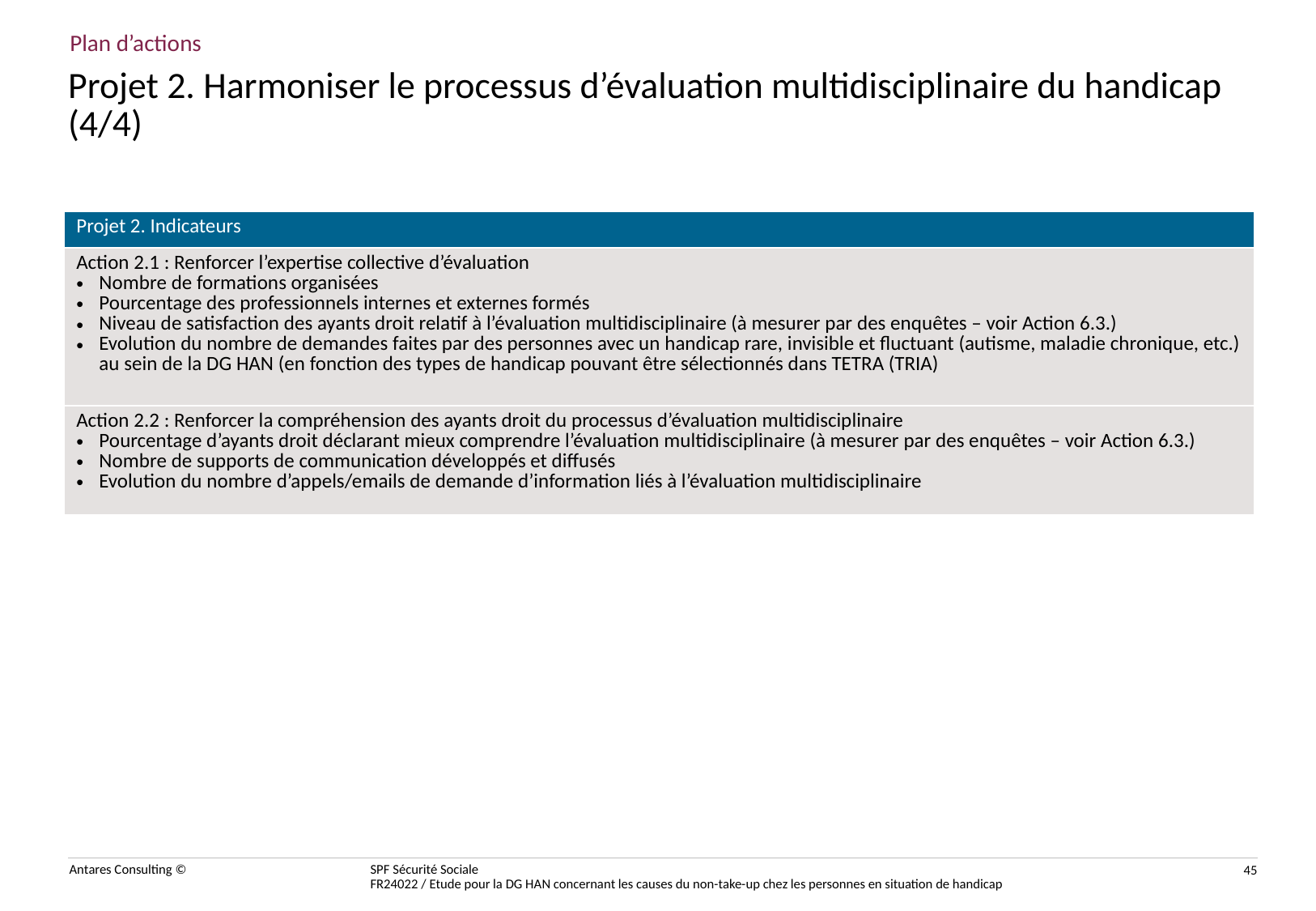

Plan d’actions
# Projet 2. Harmoniser le processus d’évaluation multidisciplinaire du handicap (4/4)
| Projet 2. Indicateurs |
| --- |
| Action 2.1 : Renforcer l’expertise collective d’évaluation Nombre de formations organisées Pourcentage des professionnels internes et externes formés Niveau de satisfaction des ayants droit relatif à l’évaluation multidisciplinaire (à mesurer par des enquêtes – voir Action 6.3.) Evolution du nombre de demandes faites par des personnes avec un handicap rare, invisible et fluctuant (autisme, maladie chronique, etc.) au sein de la DG HAN (en fonction des types de handicap pouvant être sélectionnés dans TETRA (TRIA) |
| Action 2.2 : Renforcer la compréhension des ayants droit du processus d’évaluation multidisciplinaire Pourcentage d’ayants droit déclarant mieux comprendre l’évaluation multidisciplinaire (à mesurer par des enquêtes – voir Action 6.3.) Nombre de supports de communication développés et diffusés Evolution du nombre d’appels/emails de demande d’information liés à l’évaluation multidisciplinaire |